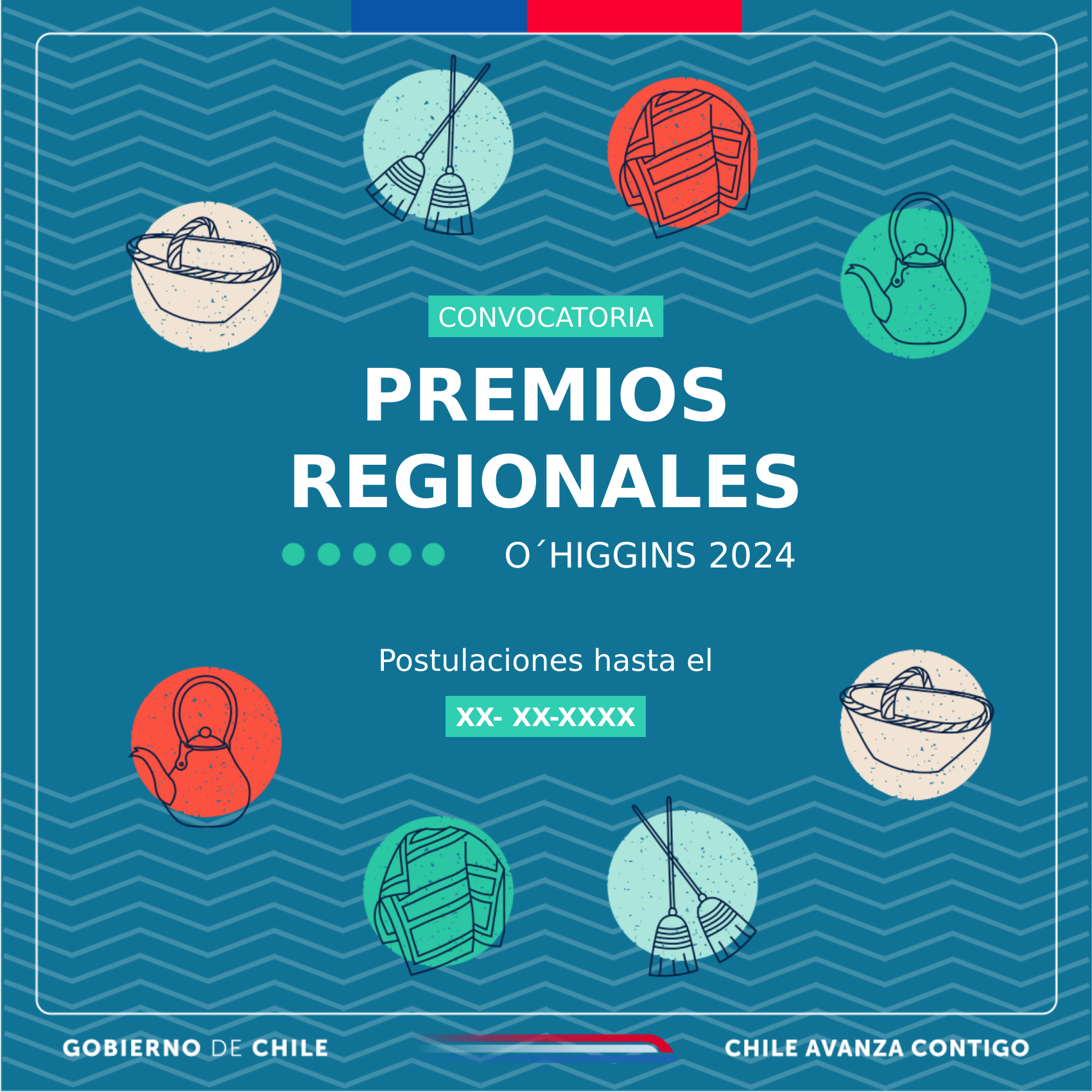

CONVOCATORIA
PREMIOS
REGIONALES
O´HIGGINS 2024
Postulaciones hasta el
XX- XX-XXXX